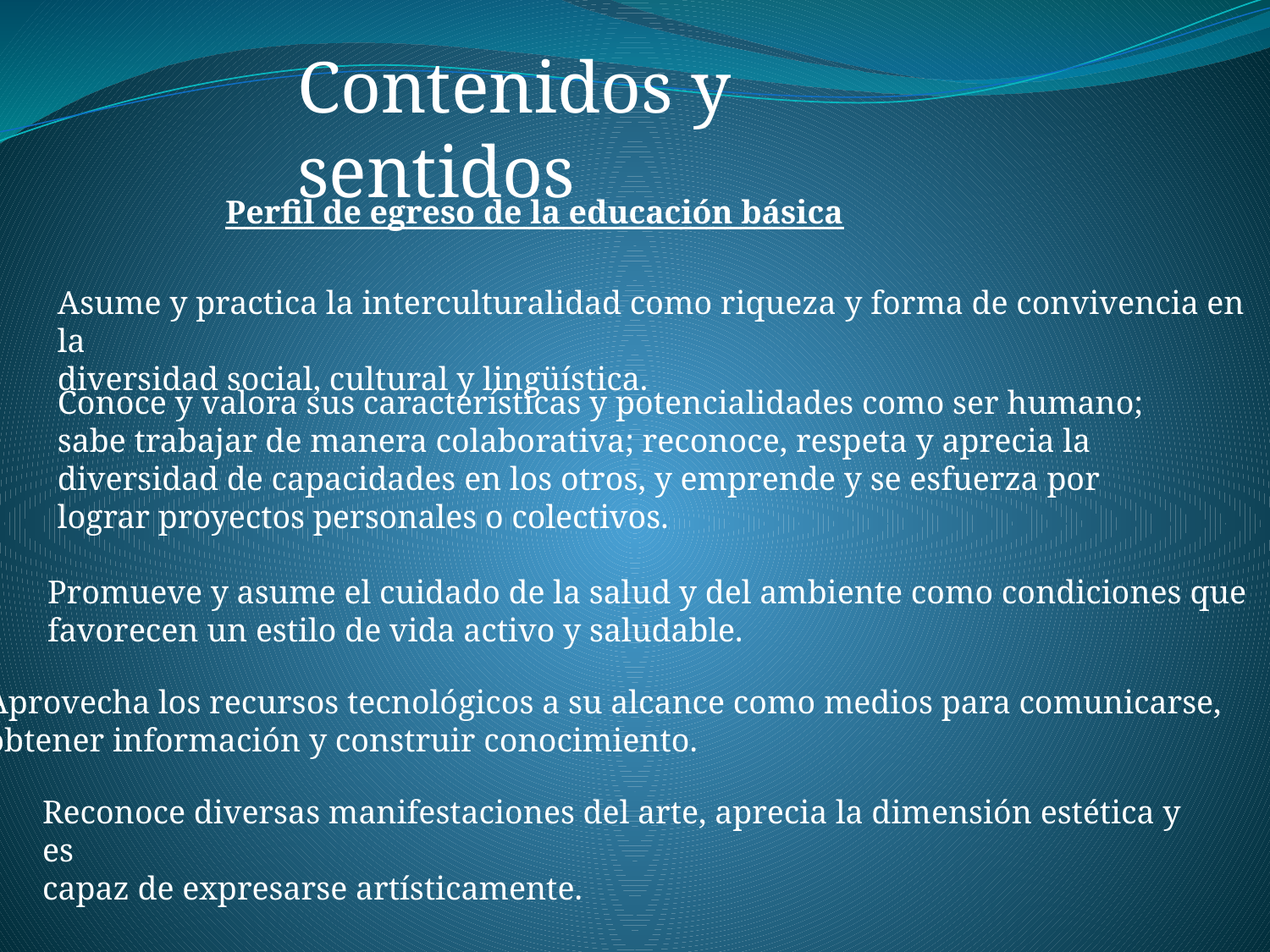

Contenidos y sentidos
Perfil de egreso de la educación básica

Asume y practica la interculturalidad como riqueza y forma de convivencia en la
diversidad social, cultural y lingüística.
Conoce y valora sus características y potencialidades como ser humano; sabe trabajar de manera colaborativa; reconoce, respeta y aprecia la diversidad de capacidades en los otros, y emprende y se esfuerza por lograr proyectos personales o colectivos.

Promueve y asume el cuidado de la salud y del ambiente como condiciones que
favorecen un estilo de vida activo y saludable.
Aprovecha los recursos tecnológicos a su alcance como medios para comunicarse,
obtener información y construir conocimiento.
Reconoce diversas manifestaciones del arte, aprecia la dimensión estética y es
capaz de expresarse artísticamente.